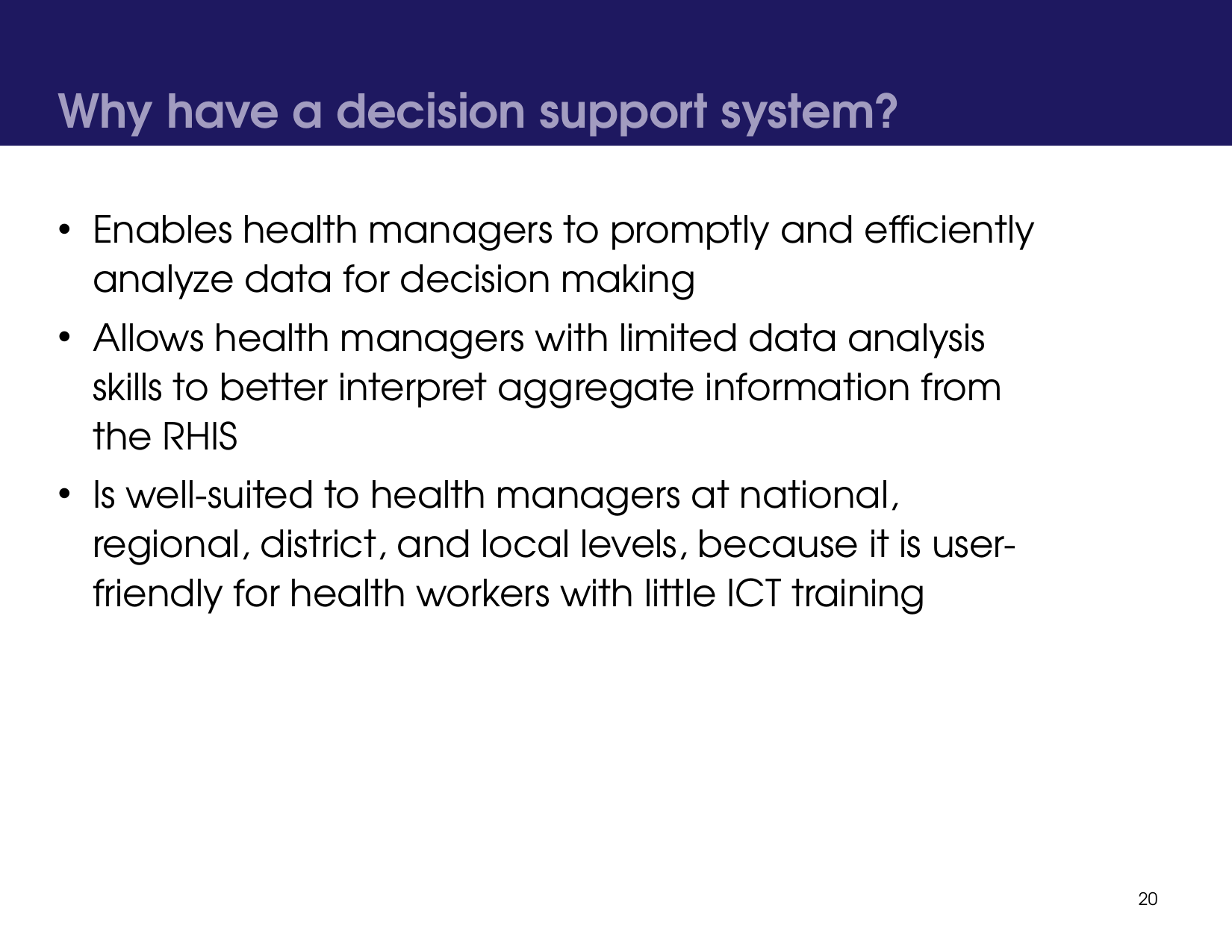

# Why have a decision support system?
Enables health managers to promptly and efficiently analyze data for decision making
Allows health managers with limited data analysis skills to better interpret aggregate information from the RHIS
Is well-suited to health managers at national, regional, district, and local levels, because it is user-friendly for health workers with little ICT training
20